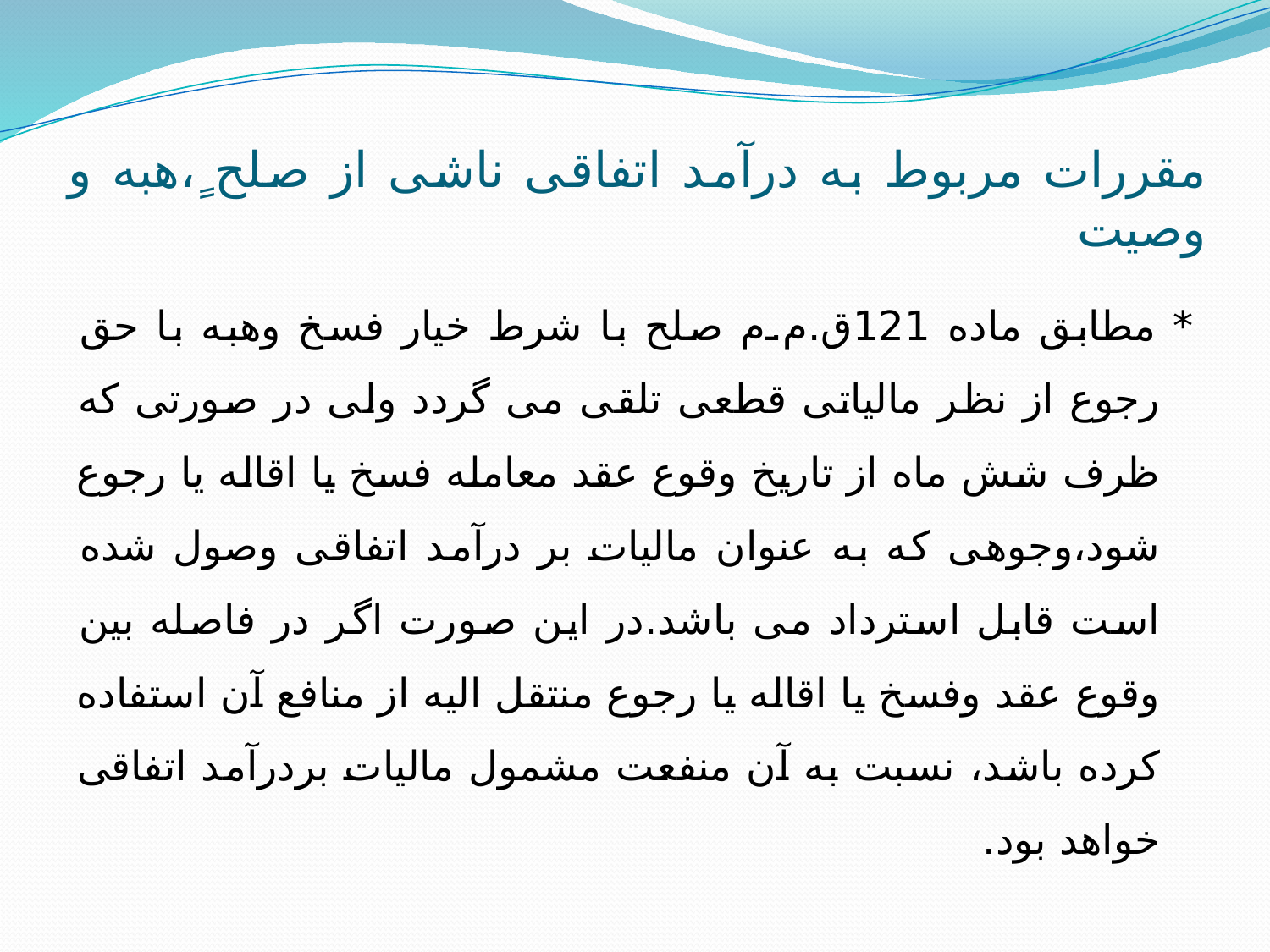

# مقررات مربوط به درآمد اتفاقی ناشی از صلح ٍ،هبه و وصیت
* مطابق ماده 121ق.م.م صلح با شرط خیار فسخ وهبه با حق رجوع از نظر مالیاتی قطعی تلقی می گردد ولی در صورتی که ظرف شش ماه از تاریخ وقوع عقد معامله فسخ یا اقاله یا رجوع شود،وجوهی که به عنوان مالیات بر درآمد اتفاقی وصول شده است قابل استرداد می باشد.در این صورت اگر در فاصله بین وقوع عقد وفسخ یا اقاله یا رجوع منتقل الیه از منافع آن استفاده کرده باشد، نسبت به آن منفعت مشمول مالیات بردرآمد اتفاقی خواهد بود.